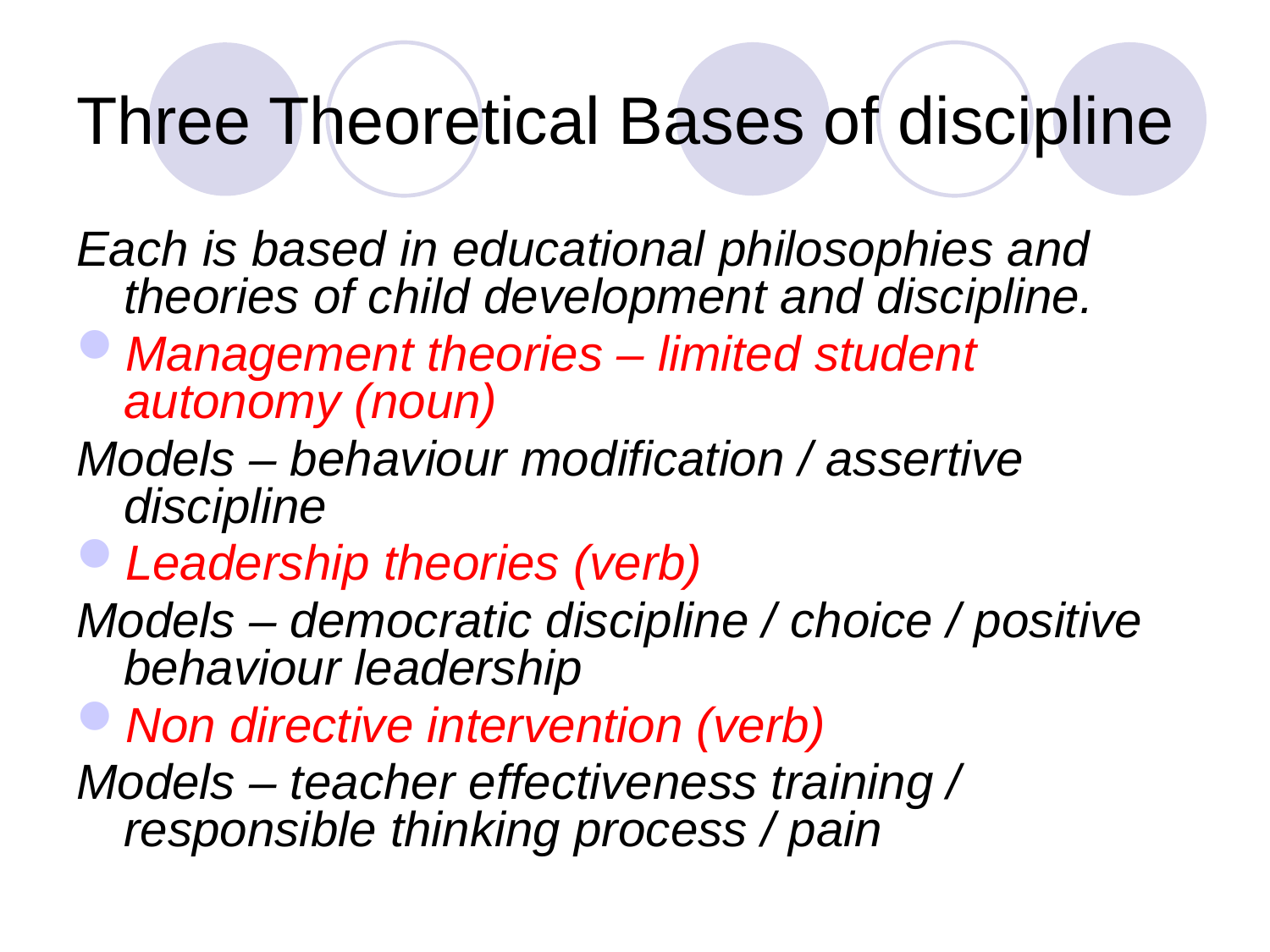

# Three Theoretical Bases of discipline
Each is based in educational philosophies and theories of child development and discipline.
Management theories – limited student autonomy (noun)
Models – behaviour modification / assertive discipline
Leadership theories (verb)
Models – democratic discipline / choice / positive behaviour leadership
Non directive intervention (verb)
Models – teacher effectiveness training / responsible thinking process / pain